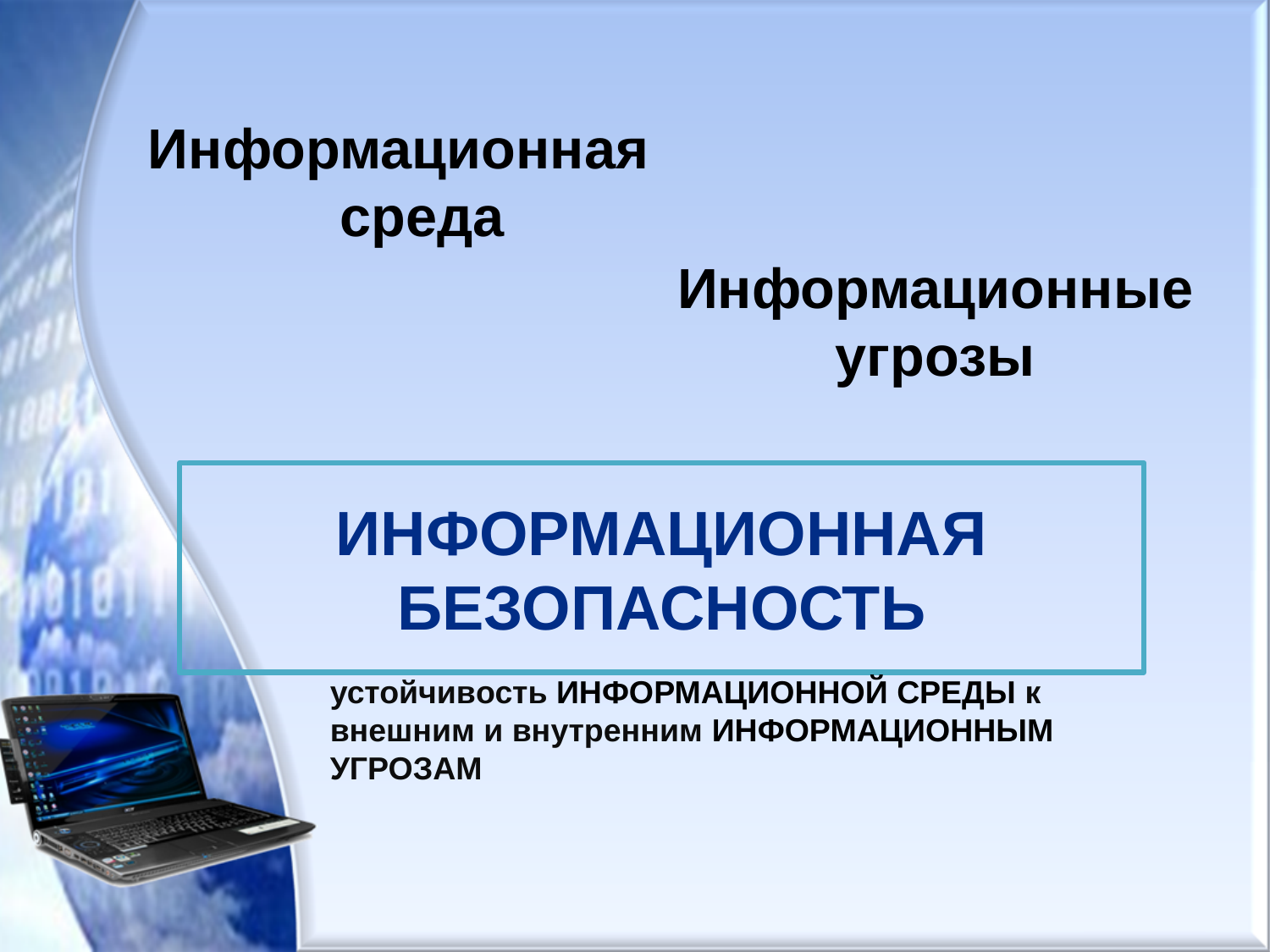

Информационная среда

Информационные угрозы
# ИНФОРМАЦИОННАЯ БЕЗОПАСНОСТЬ
устойчивость ИНФОРМАЦИОННОЙ СРЕДЫ к внешним и внутренним ИНФОРМАЦИОННЫМ УГРОЗАМ